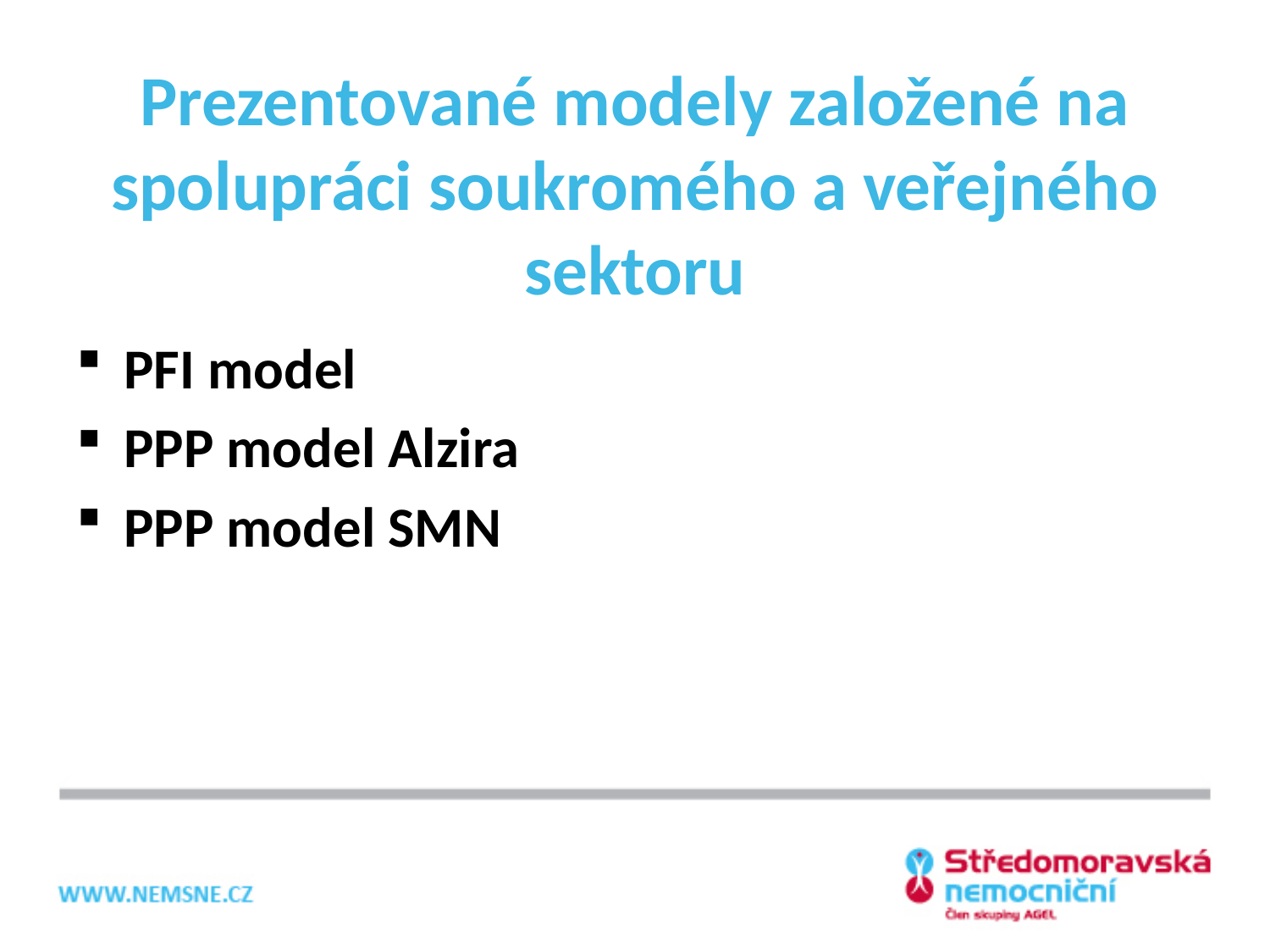

# Prezentované modely založené na spolupráci soukromého a veřejného sektoru
PFI model
PPP model Alzira
PPP model SMN